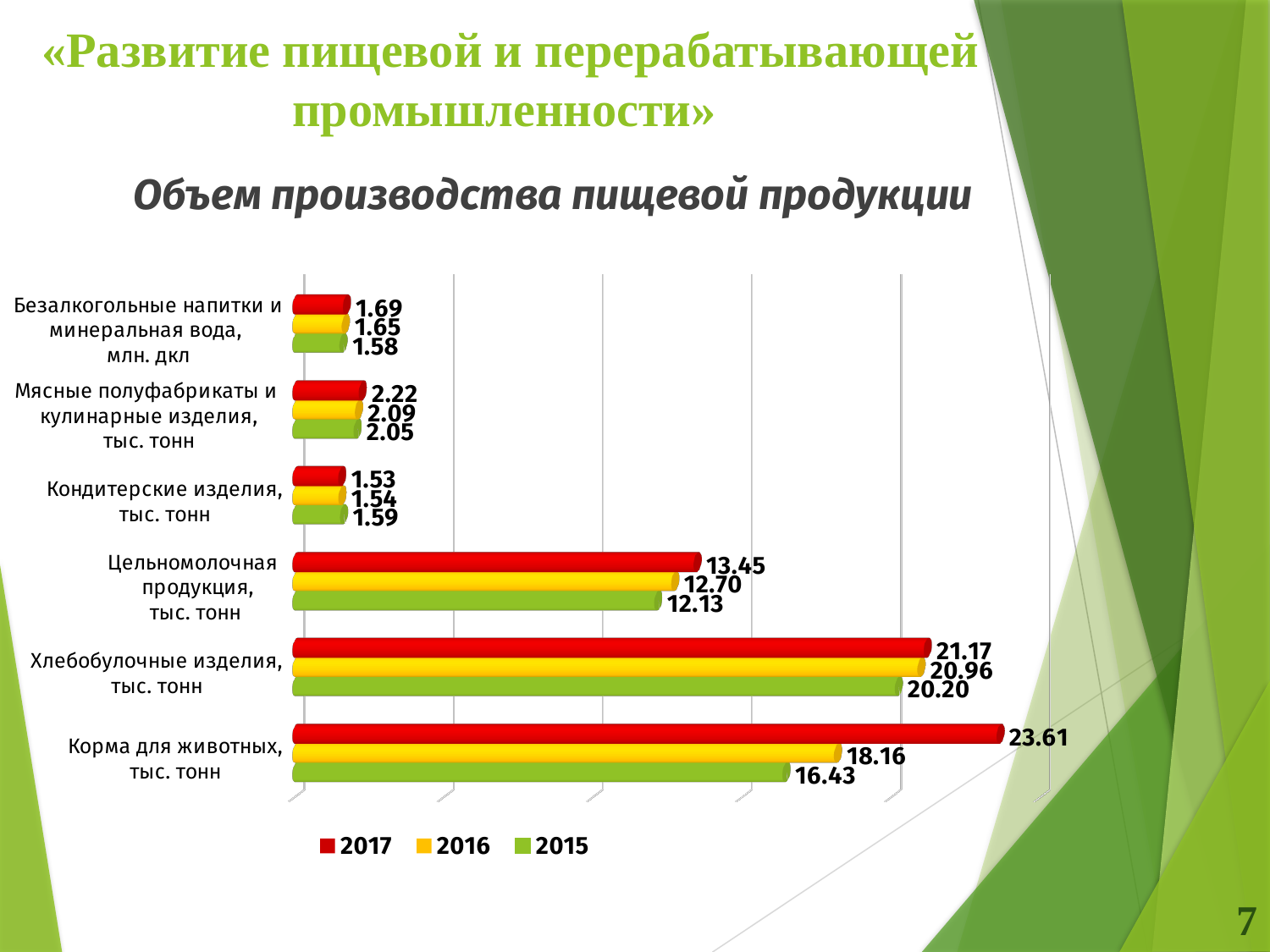

«Развитие пищевой и перерабатывающей промышленности»
# Объем производства пищевой продукции

[unsupported chart]

7